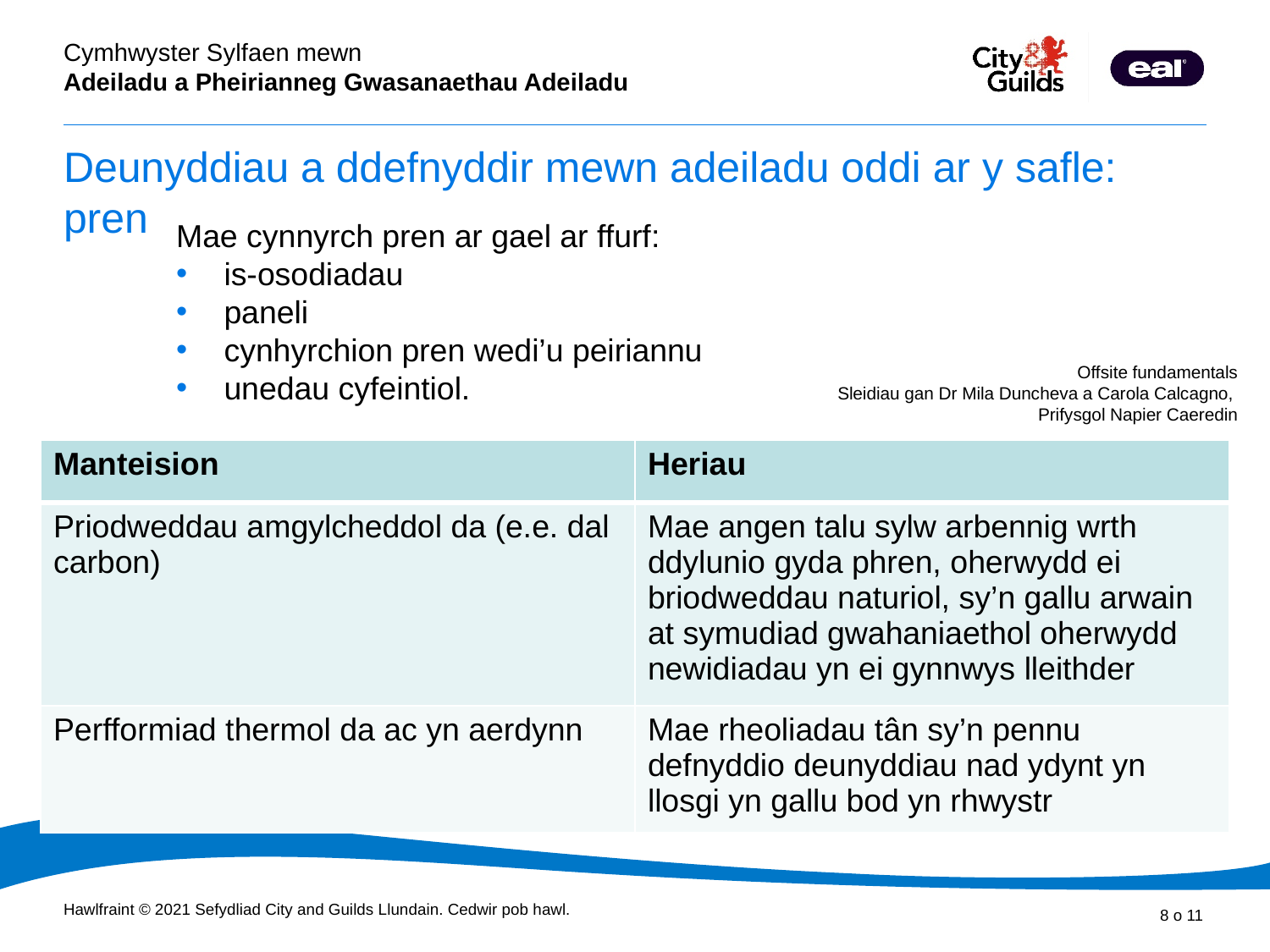

# Deunyddiau a ddefnyddir mewn adeiladu oddi ar y safle: pren
Mae cynnyrch pren ar gael ar ffurf:
is-osodiadau
paneli
cynhyrchion pren wedi’u peiriannu
unedau cyfeintiol.
Offsite fundamentals
Sleidiau gan Dr Mila Duncheva a Carola Calcagno,
Prifysgol Napier Caeredin
| Manteision | Heriau |
| --- | --- |
| Priodweddau amgylcheddol da (e.e. dal carbon) | Mae angen talu sylw arbennig wrth ddylunio gyda phren, oherwydd ei briodweddau naturiol, sy’n gallu arwain at symudiad gwahaniaethol oherwydd newidiadau yn ei gynnwys lleithder |
| Perfformiad thermol da ac yn aerdynn | Mae rheoliadau tân sy’n pennu defnyddio deunyddiau nad ydynt yn llosgi yn gallu bod yn rhwystr |